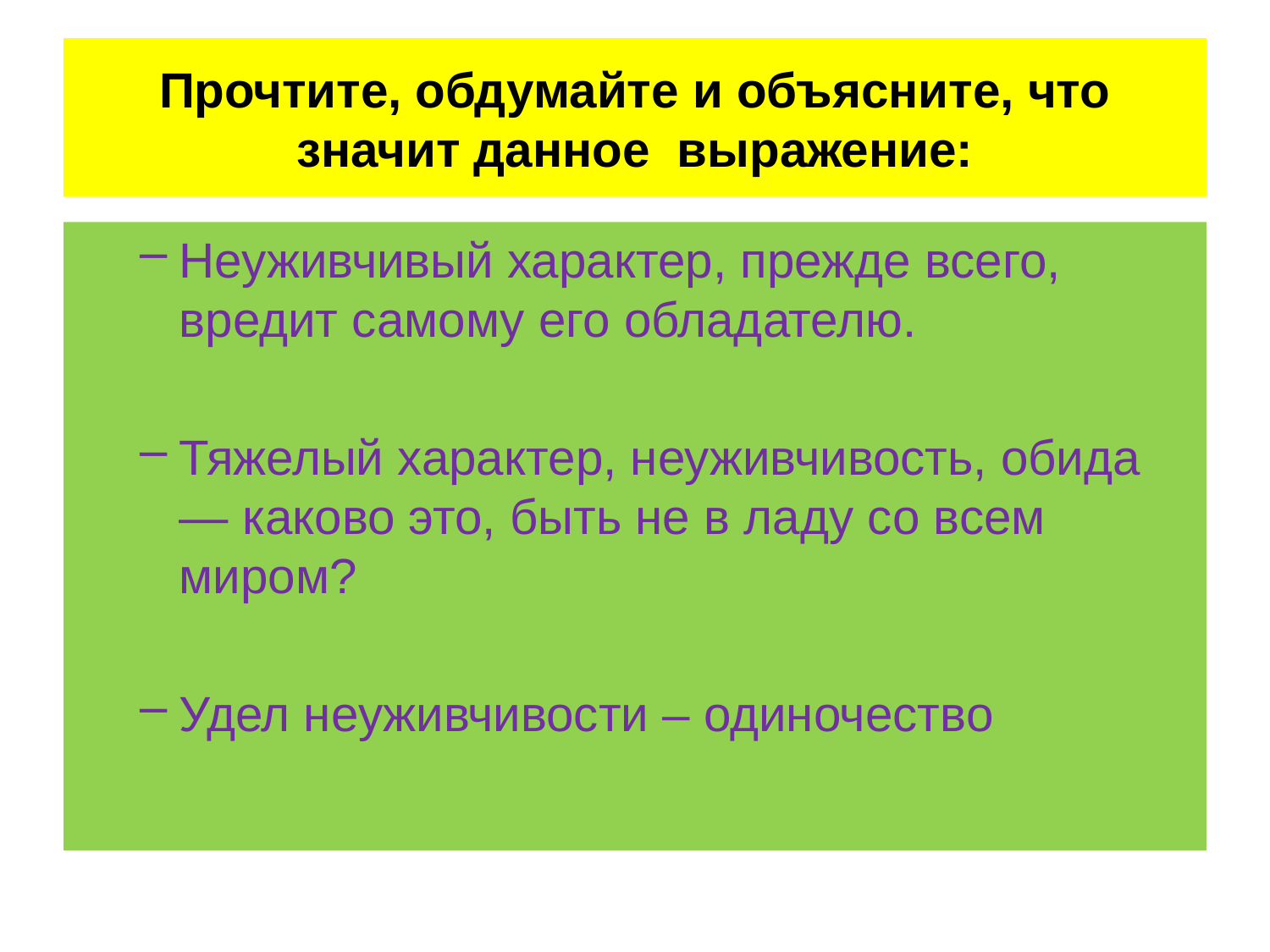

# Прочтите, обдумайте и объясните, что значит данное  выражение:
Неуживчивый характер, прежде всего, вредит самому его обладателю.

Тяжелый характер, неуживчивость, обида — каково это, быть не в ладу со всем миром?

Удел неуживчивости – одиночество